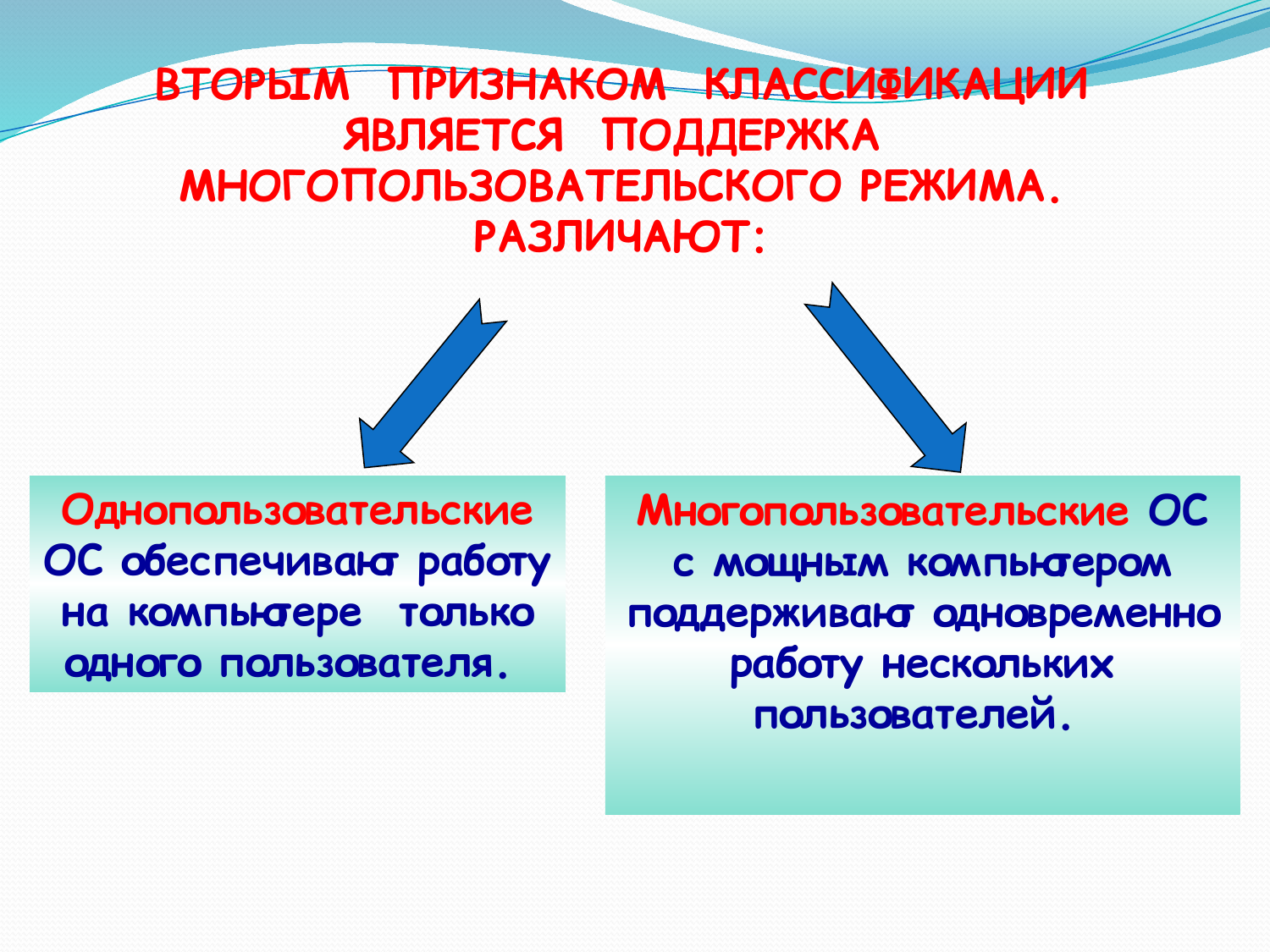

ВТОРЫМ  ПРИЗНАКОМ  КЛАССИФИКАЦИИ
ЯВЛЯЕТСЯ  ПОДДЕРЖКА
МНОГОПОЛЬЗОВАТЕЛЬСКОГО РЕЖИМА. РАЗЛИЧАЮТ:

Однопользовательские ОС обеспечивают работу на компьютере  только одного пользователя.
Многопользовательские ОС с мощным компьютером поддерживают одновременно работу нескольких пользователей.